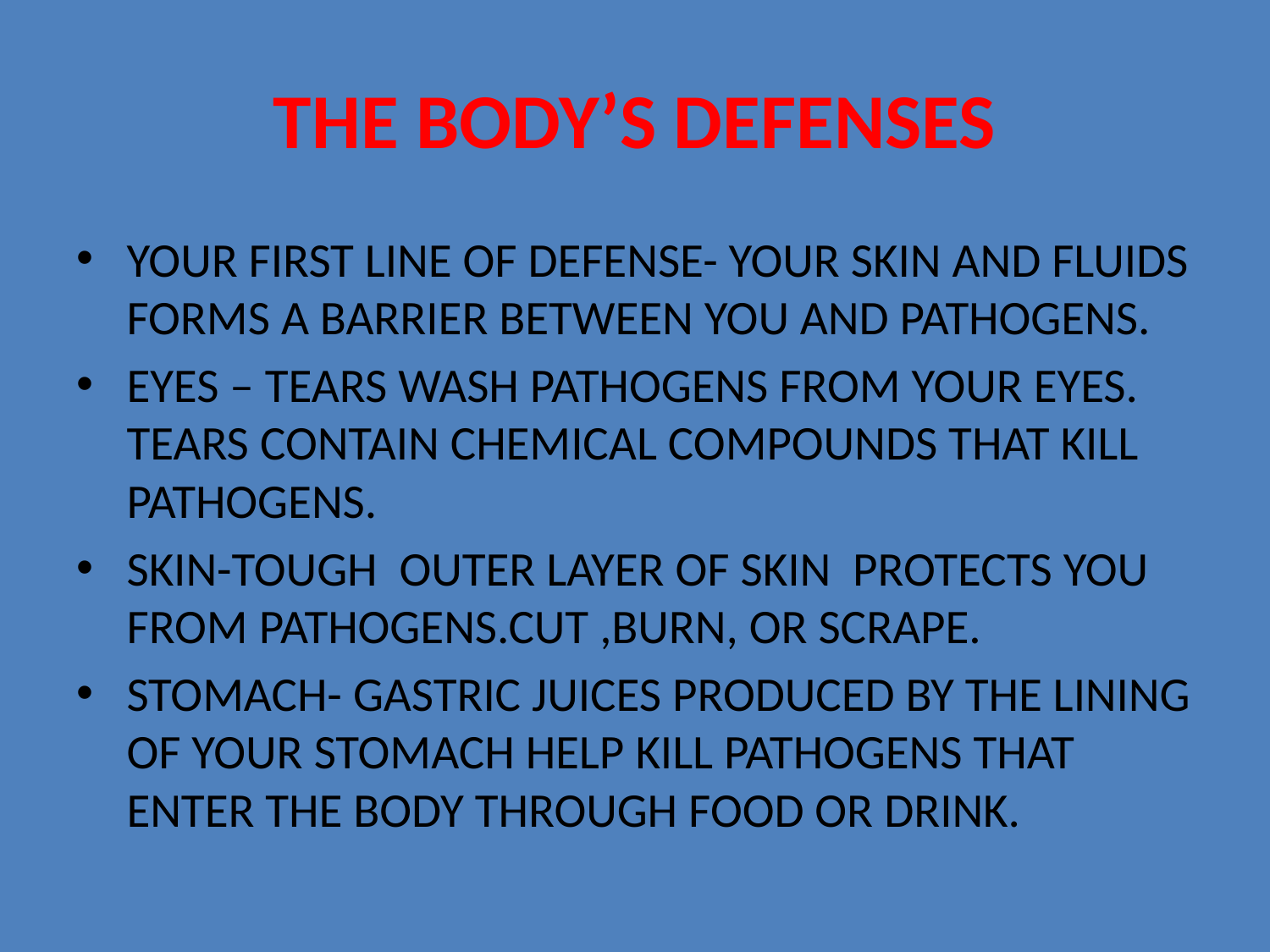

# THE BODY’S DEFENSES
YOUR FIRST LINE OF DEFENSE- YOUR SKIN AND FLUIDS FORMS A BARRIER BETWEEN YOU AND PATHOGENS.
EYES – TEARS WASH PATHOGENS FROM YOUR EYES. TEARS CONTAIN CHEMICAL COMPOUNDS THAT KILL PATHOGENS.
SKIN-TOUGH  OUTER LAYER OF SKIN  PROTECTS YOU FROM PATHOGENS.CUT ,BURN, OR SCRAPE.
STOMACH- GASTRIC JUICES PRODUCED BY THE LINING OF YOUR STOMACH HELP KILL PATHOGENS THAT ENTER THE BODY THROUGH FOOD OR DRINK.